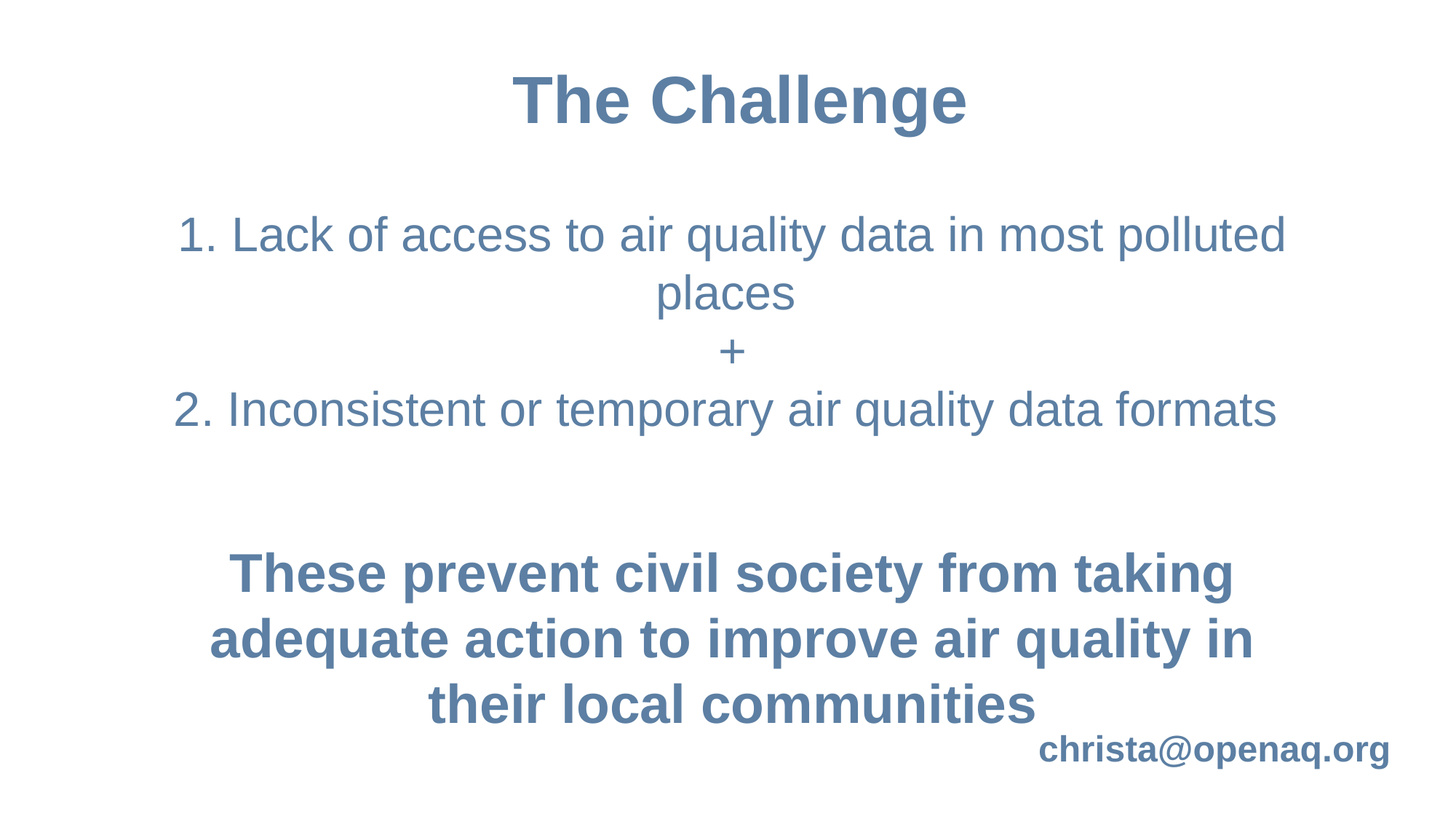

The Challenge
1. Lack of access to air quality data in most polluted places
+
2. Inconsistent or temporary air quality data formats

These prevent civil society from taking adequate action to improve air quality in their local communities

christa@openaq.org